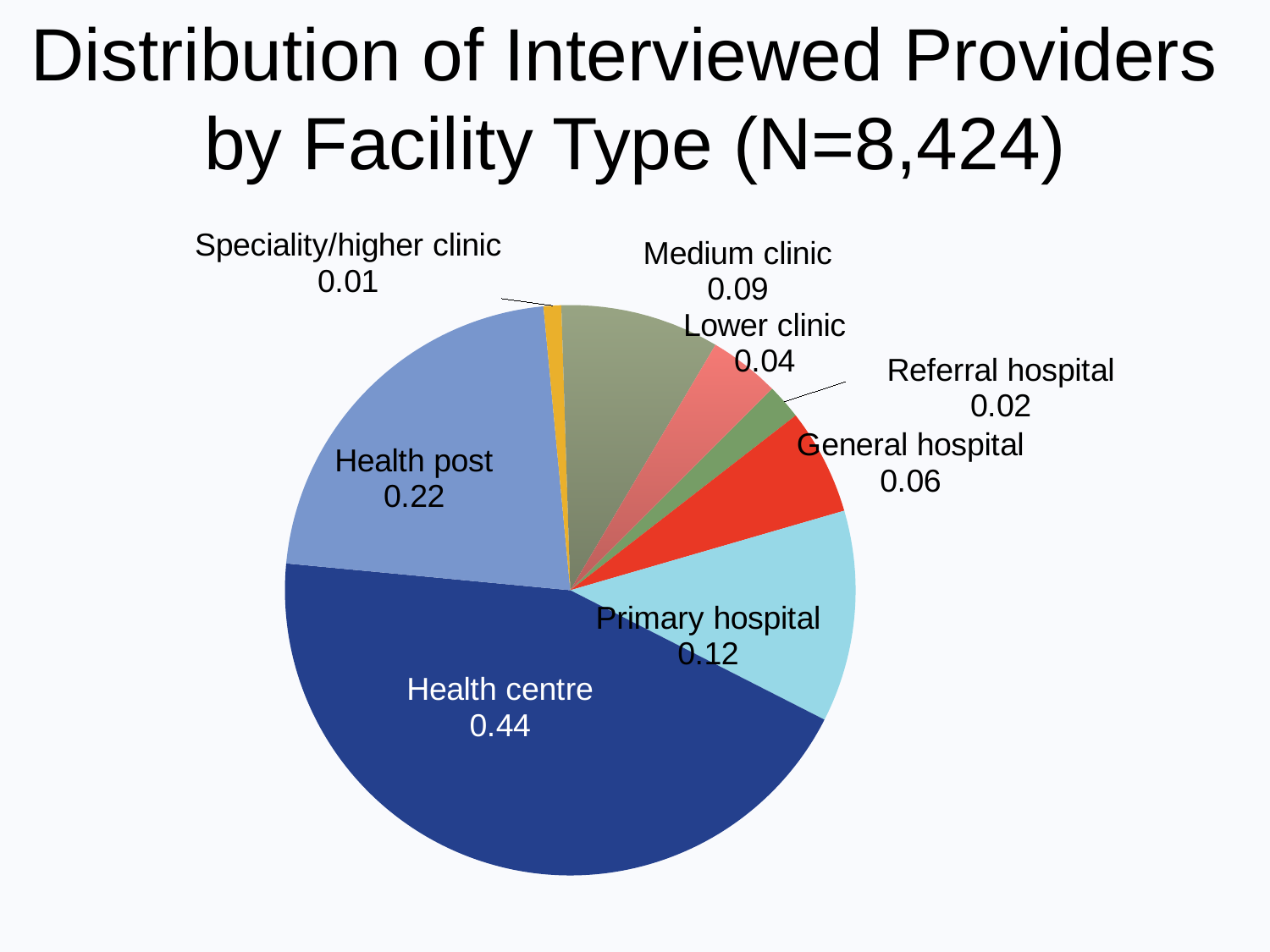

# Distribution of Interviewed Providers by Facility Type (N=8,424)

### Chart

| Category |  |
|---|---|
| Referral hospital | 0.02 |
| General hospital | 0.06 |
| Primary hospital | 0.12 |
| Health centre | 0.44 |
| Health post | 0.22 |
| Speciality/higher clinic | 0.01 |
| Medium clinic | 0.09 |
| Lower clinic | 0.04 |